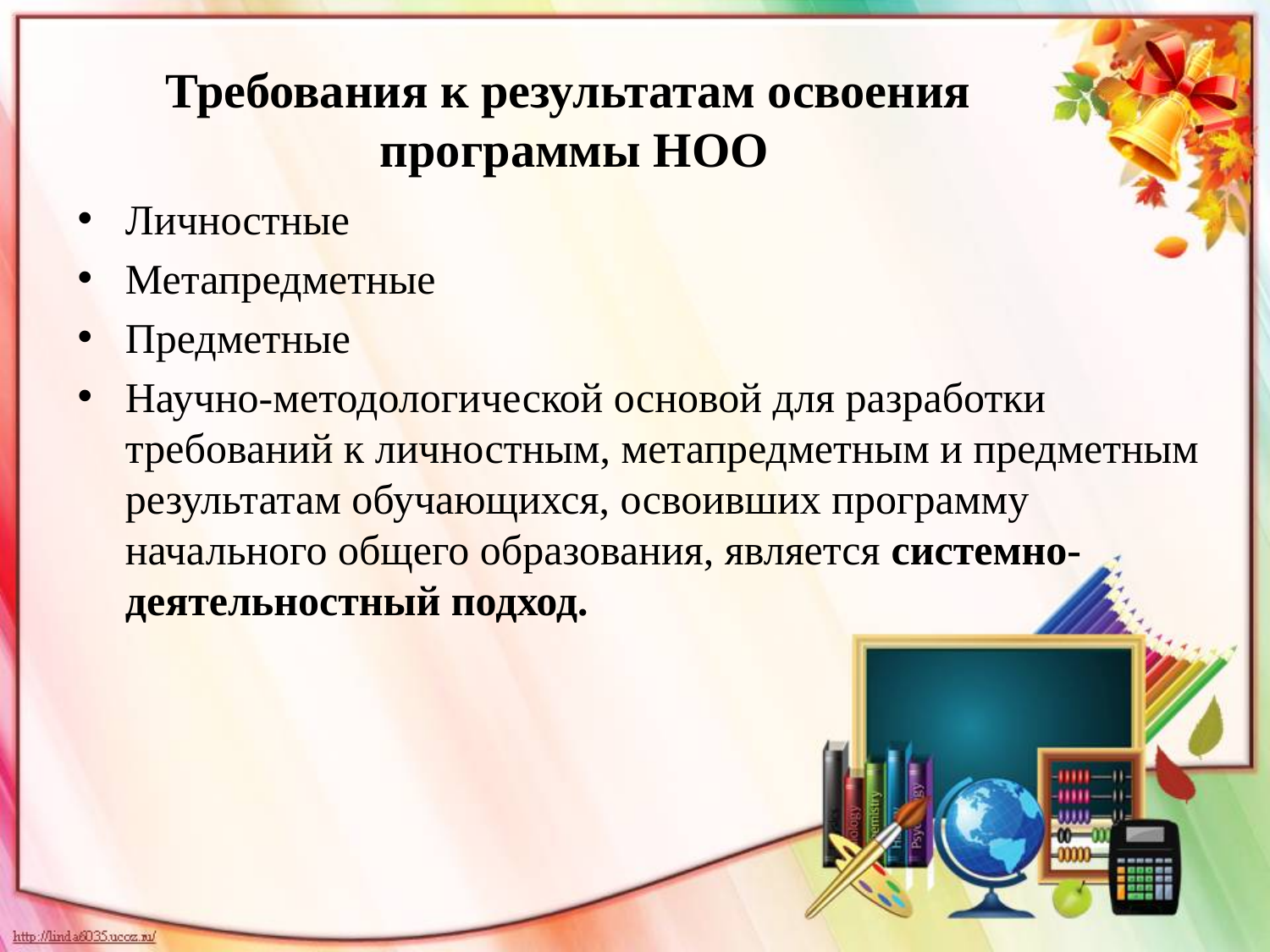

# Требования к результатам освоения  программы НОО
Личностные
Метапредметные
Предметные
Научно-методологической основой для разработки требований к личностным, метапредметным и предметным результатам обучающихся, освоивших программу начального общего образования, является системно-деятельностный подход.